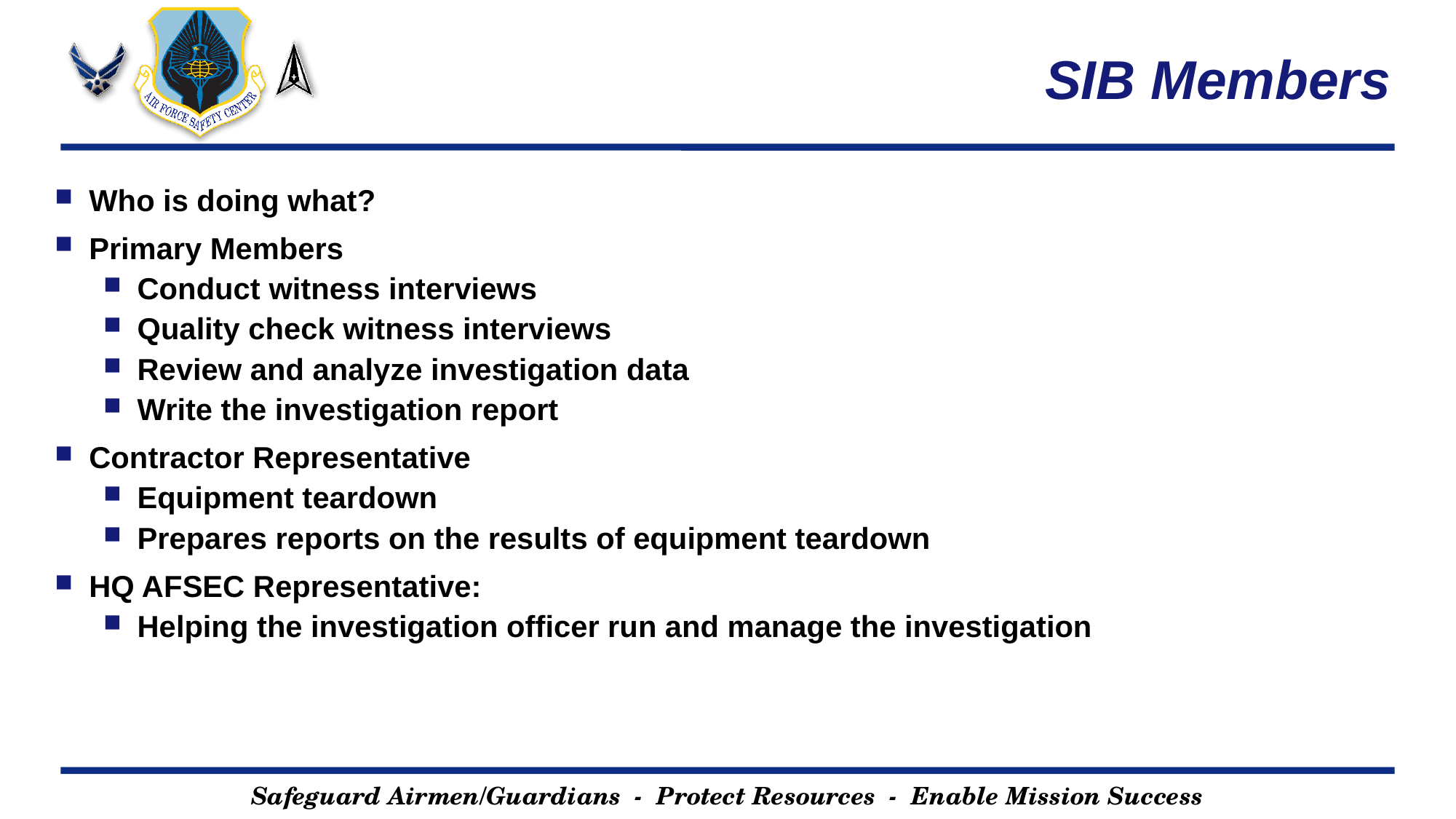

# SIB Members
Who is doing what?
Primary Members
Conduct witness interviews
Quality check witness interviews
Review and analyze investigation data
Write the investigation report
Contractor Representative
Equipment teardown
Prepares reports on the results of equipment teardown
HQ AFSEC Representative:
Helping the investigation officer run and manage the investigation